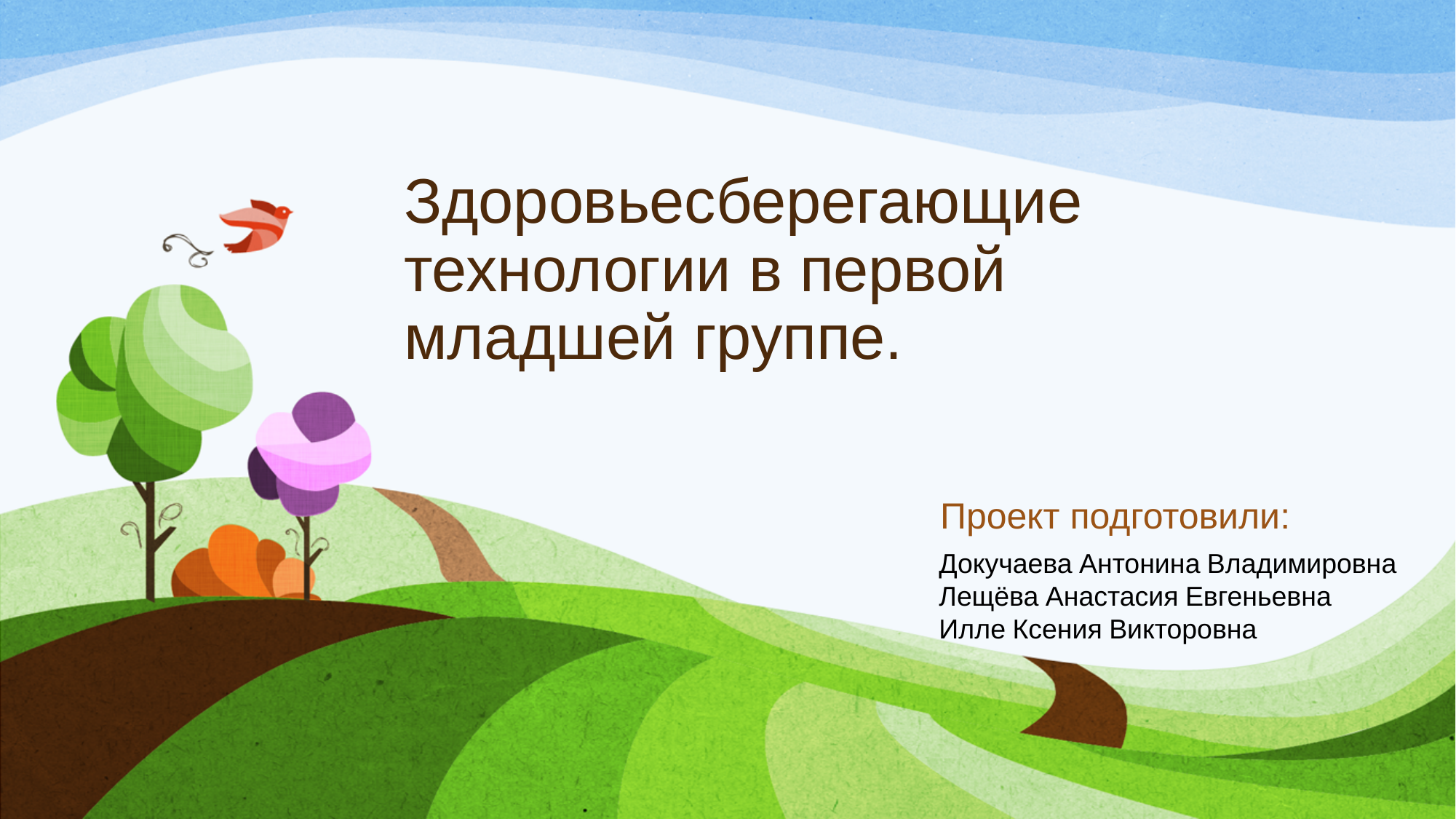

# Здоровьесберегающие технологии в первой младшей группе.
Проект подготовили:

Докучаева Антонина Владимировна
Лещёва Анастасия Евгеньевна
Илле Ксения Викторовна